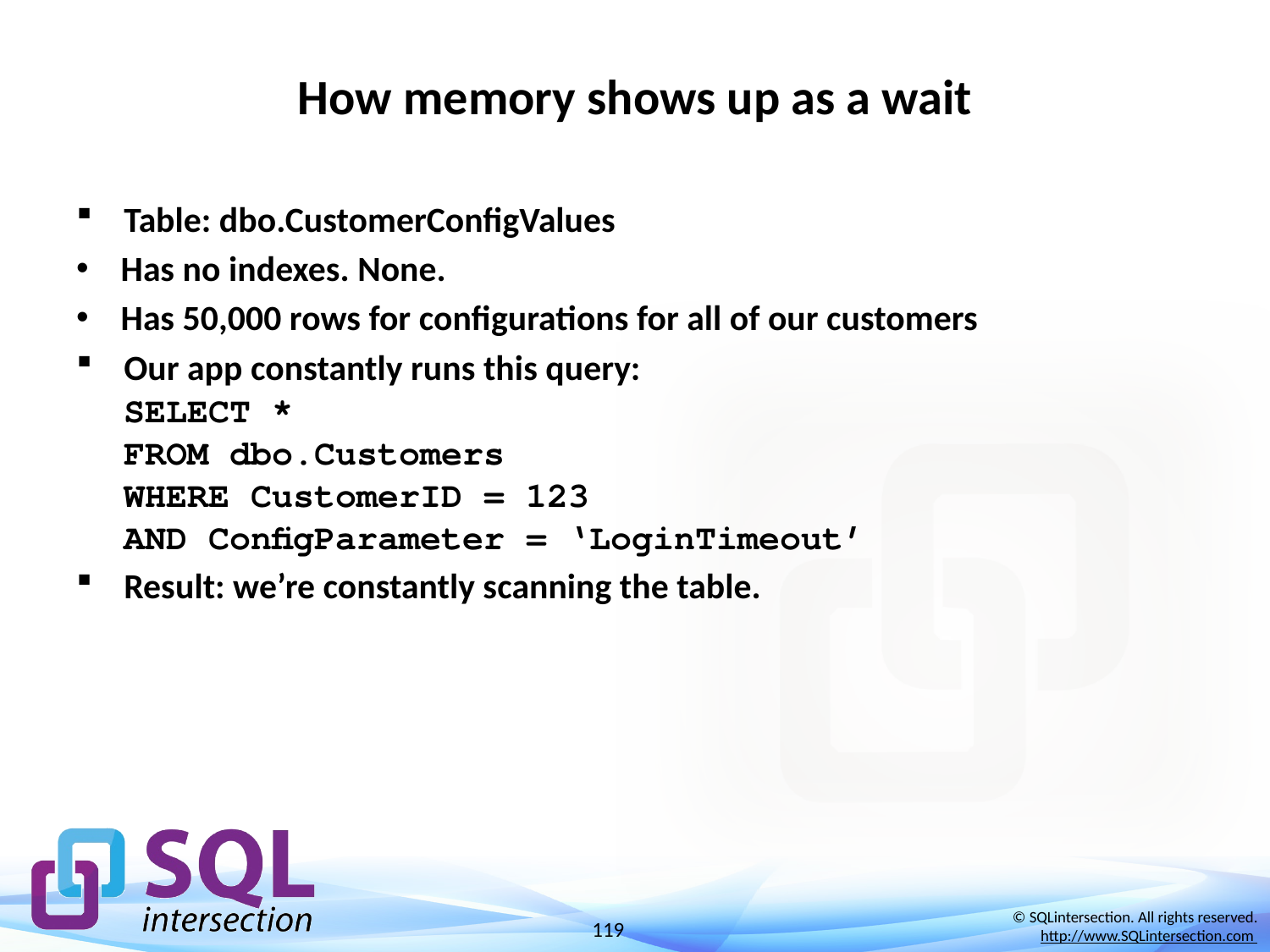

# How memory shows up as a wait
Table: dbo.CustomerConfigValues
Has no indexes. None.
Has 50,000 rows for configurations for all of our customers
Our app constantly runs this query:
SELECT *
FROM dbo.Customers
WHERE CustomerID = 123
AND ConfigParameter = ‘LoginTimeout’
Result: we’re constantly scanning the table.